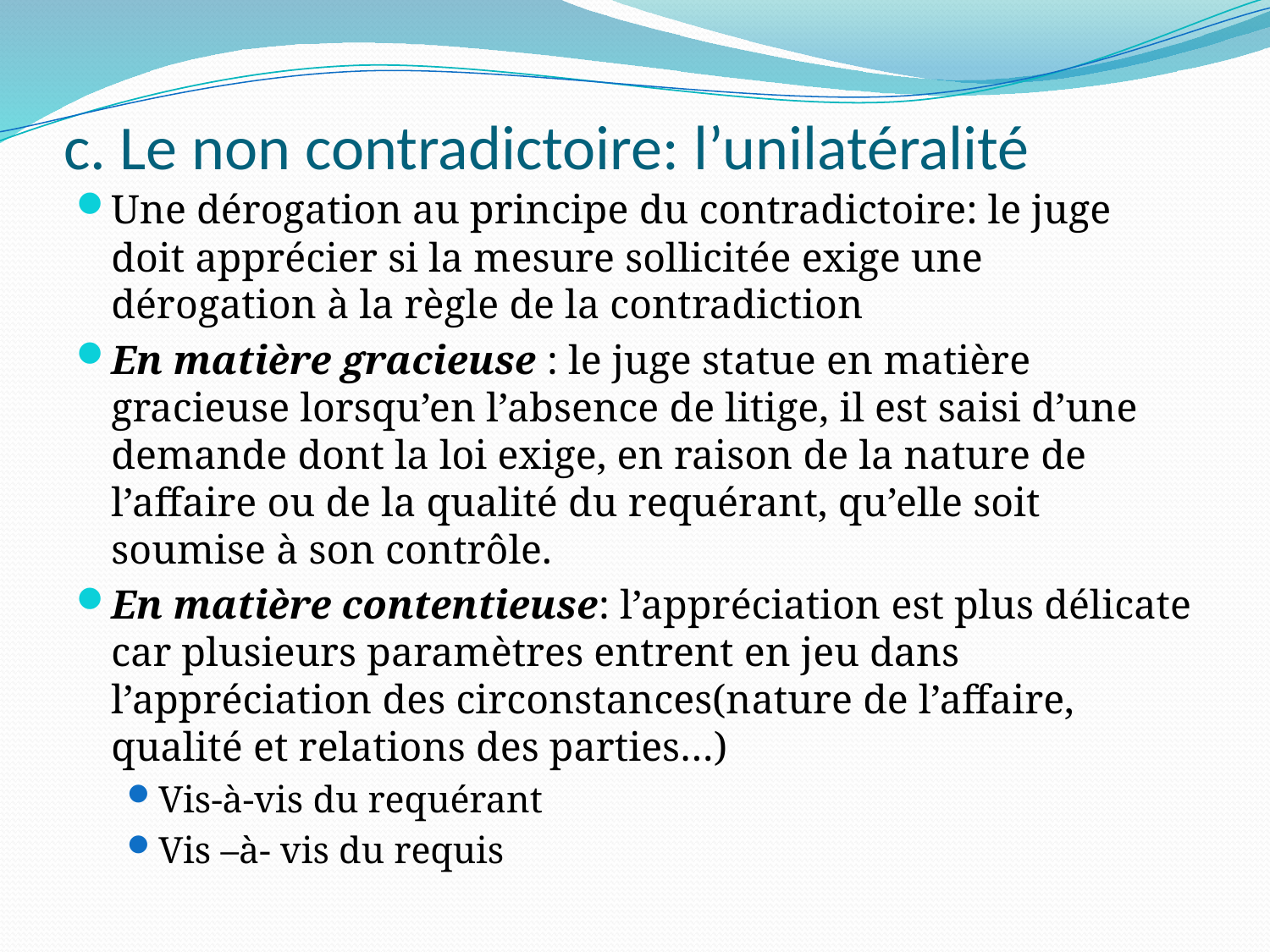

# c. Le non contradictoire: l’unilatéralité
Une dérogation au principe du contradictoire: le juge doit apprécier si la mesure sollicitée exige une dérogation à la règle de la contradiction
En matière gracieuse : le juge statue en matière gracieuse lorsqu’en l’absence de litige, il est saisi d’une demande dont la loi exige, en raison de la nature de l’affaire ou de la qualité du requérant, qu’elle soit soumise à son contrôle.
En matière contentieuse: l’appréciation est plus délicate car plusieurs paramètres entrent en jeu dans l’appréciation des circonstances(nature de l’affaire, qualité et relations des parties…)
Vis-à-vis du requérant
Vis –à- vis du requis